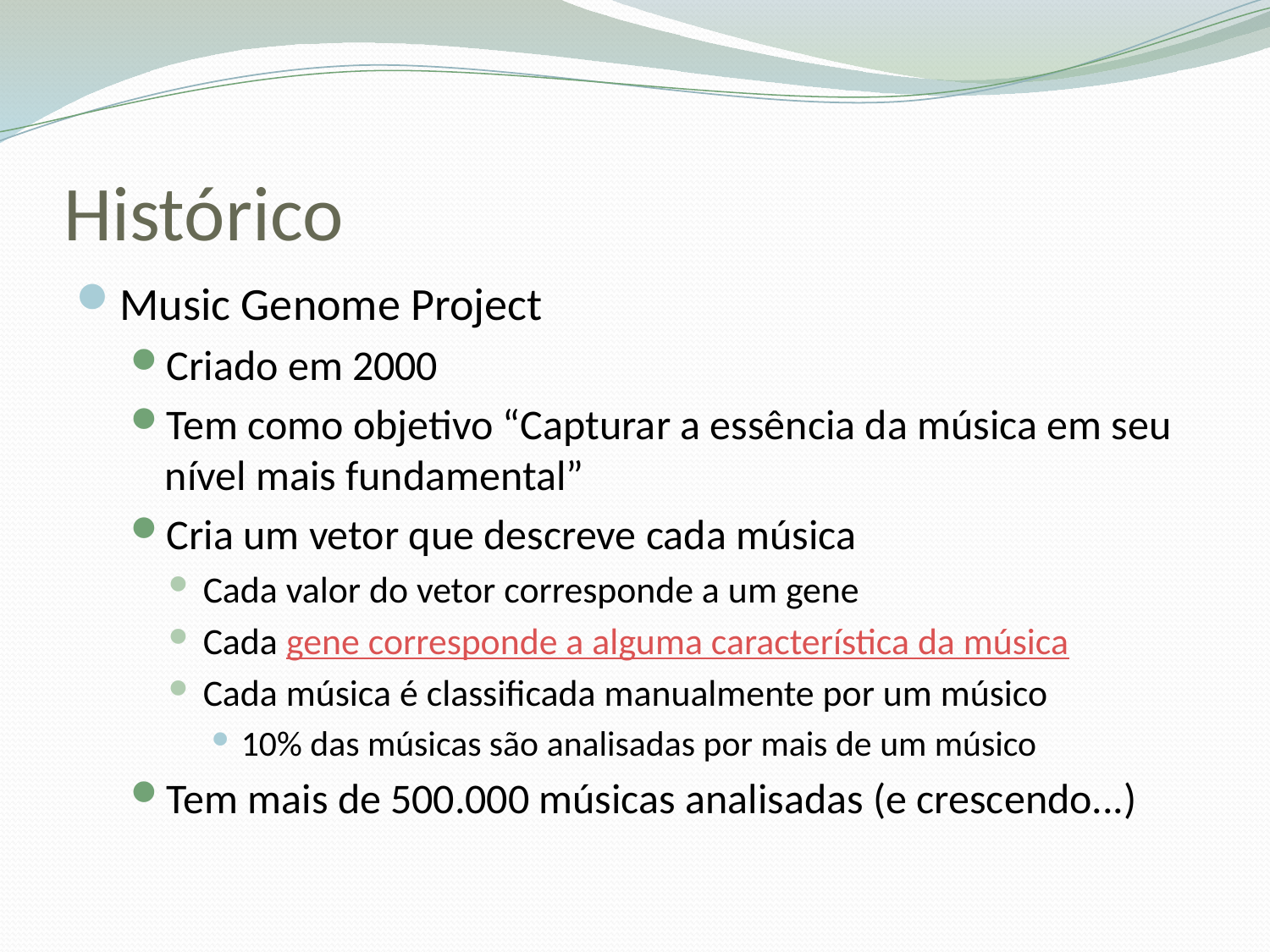

# Histórico
Music Genome Project
Criado em 2000
Tem como objetivo “Capturar a essência da música em seu nível mais fundamental”
Cria um vetor que descreve cada música
Cada valor do vetor corresponde a um gene
Cada gene corresponde a alguma característica da música
Cada música é classificada manualmente por um músico
10% das músicas são analisadas por mais de um músico
Tem mais de 500.000 músicas analisadas (e crescendo...)